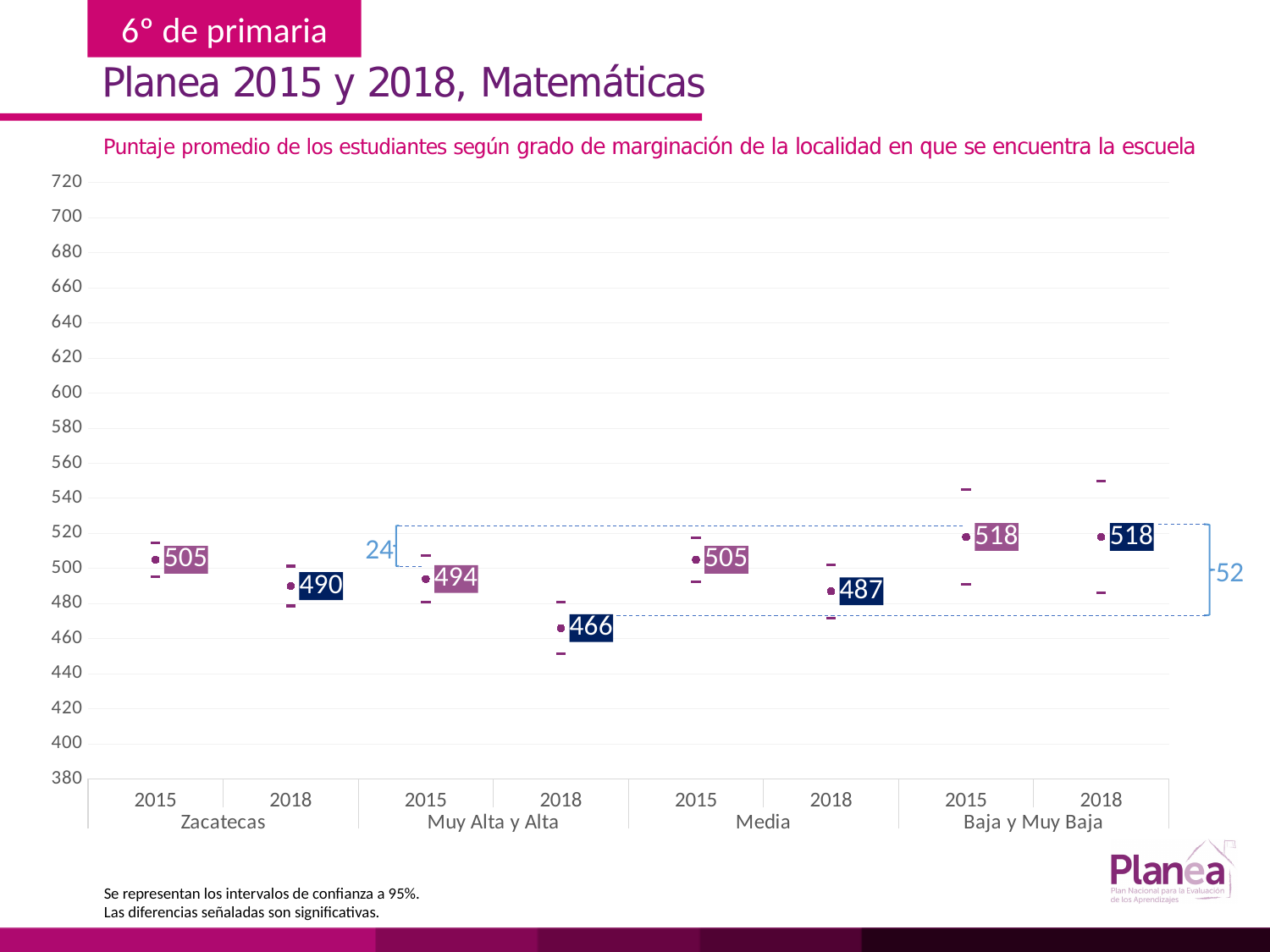

Planea 2015 y 2018, Matemáticas

Puntaje promedio de los estudiantes según grado de marginación de la localidad en que se encuentra la escuela

### Chart

| Category |  |  |  |
|---|---|---|---|
| 2015 | 495.249 | 514.751 | 505.0 |
| 2018 | 478.657 | 501.343 | 490.0 |
| 2015 | 480.667 | 507.333 | 494.0 |
| 2018 | 451.274 | 480.726 | 466.0 |
| 2015 | 492.264 | 517.736 | 505.0 |
| 2018 | 471.876 | 502.124 | 487.0 |
| 2015 | 491.135 | 544.865 | 518.0 |
| 2018 | 486.16 | 549.84 | 518.0 |
52

24
Se representan los intervalos de confianza a 95%.
Las diferencias señaladas son significativas.